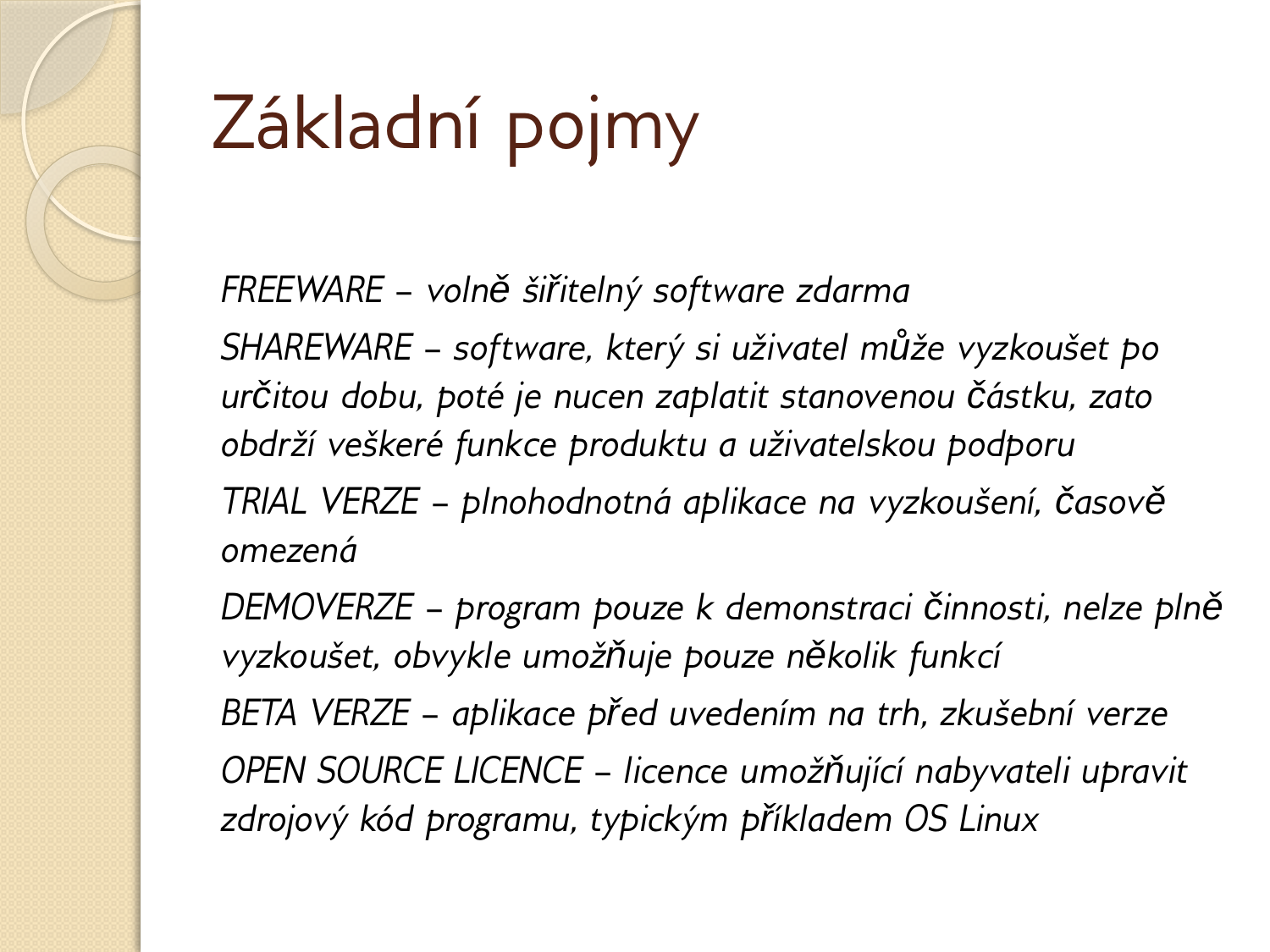

# Základní pojmy
FREEWARE – volně šiřitelný software zdarma
SHAREWARE – software, který si uživatel může vyzkoušet po určitou dobu, poté je nucen zaplatit stanovenou částku, zato obdrží veškeré funkce produktu a uživatelskou podporu
TRIAL VERZE – plnohodnotná aplikace na vyzkoušení, časově omezená
DEMOVERZE – program pouze k demonstraci činnosti, nelze plně vyzkoušet, obvykle umožňuje pouze několik funkcí
BETA VERZE – aplikace před uvedením na trh, zkušební verze
OPEN SOURCE LICENCE – licence umožňující nabyvateli upravit zdrojový kód programu, typickým příkladem OS Linux